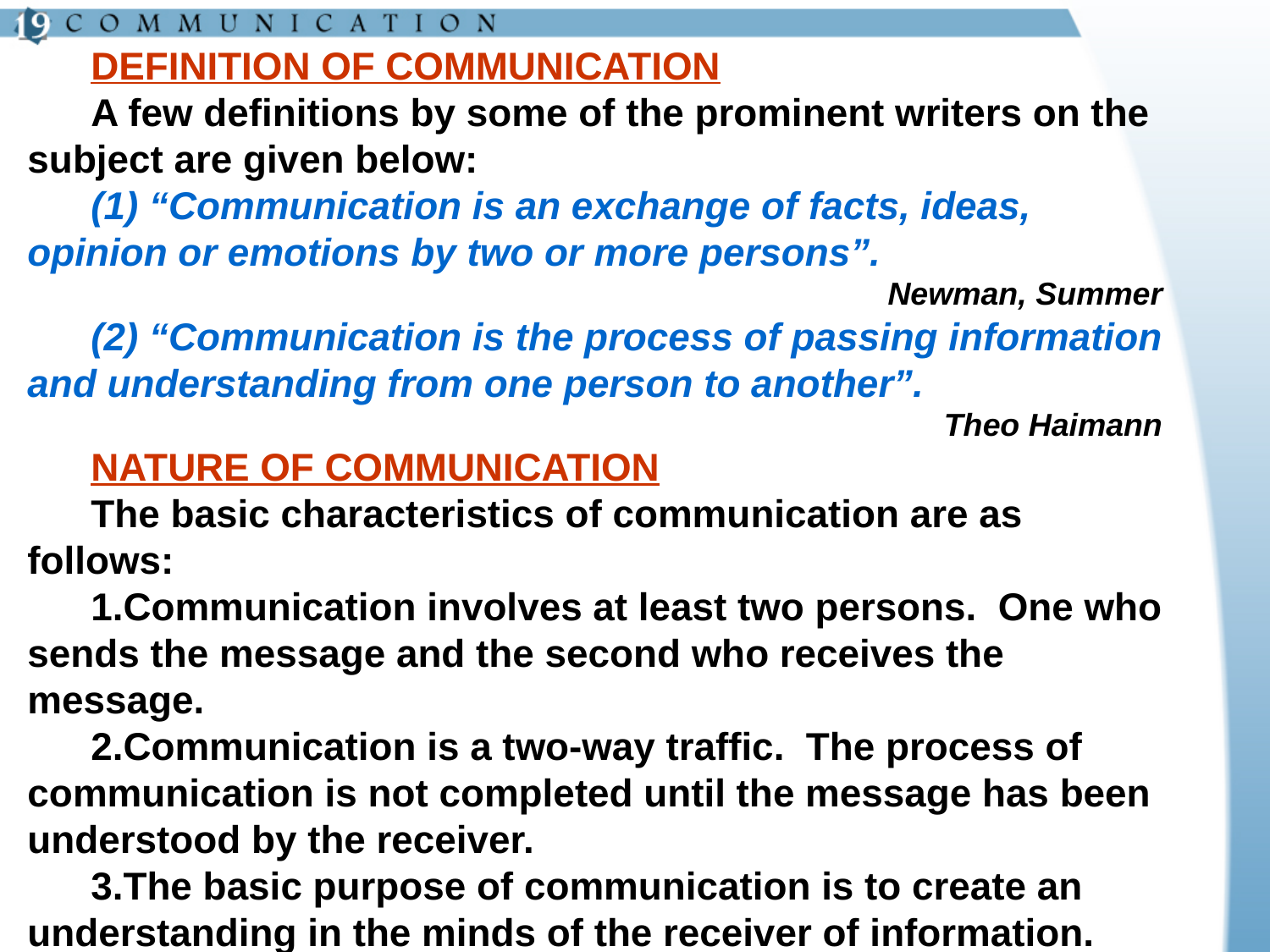

DEFINITION OF COMMUNICATION
A few definitions by some of the prominent writers on the subject are given below:
(1) “Communication is an exchange of facts, ideas, opinion or emotions by two or more persons”.
Newman, Summer
(2) “Communication is the process of passing information and understanding from one person to another”.
Theo Haimann
NATURE OF COMMUNICATION
The basic characteristics of communication are as follows:
Communication involves at least two persons.  One who sends the message and the second who receives the message.
Communication is a two-way traffic.  The process of communication is not completed until the message has been understood by the receiver.
The basic purpose of communication is to create an understanding in the minds of the receiver of information.